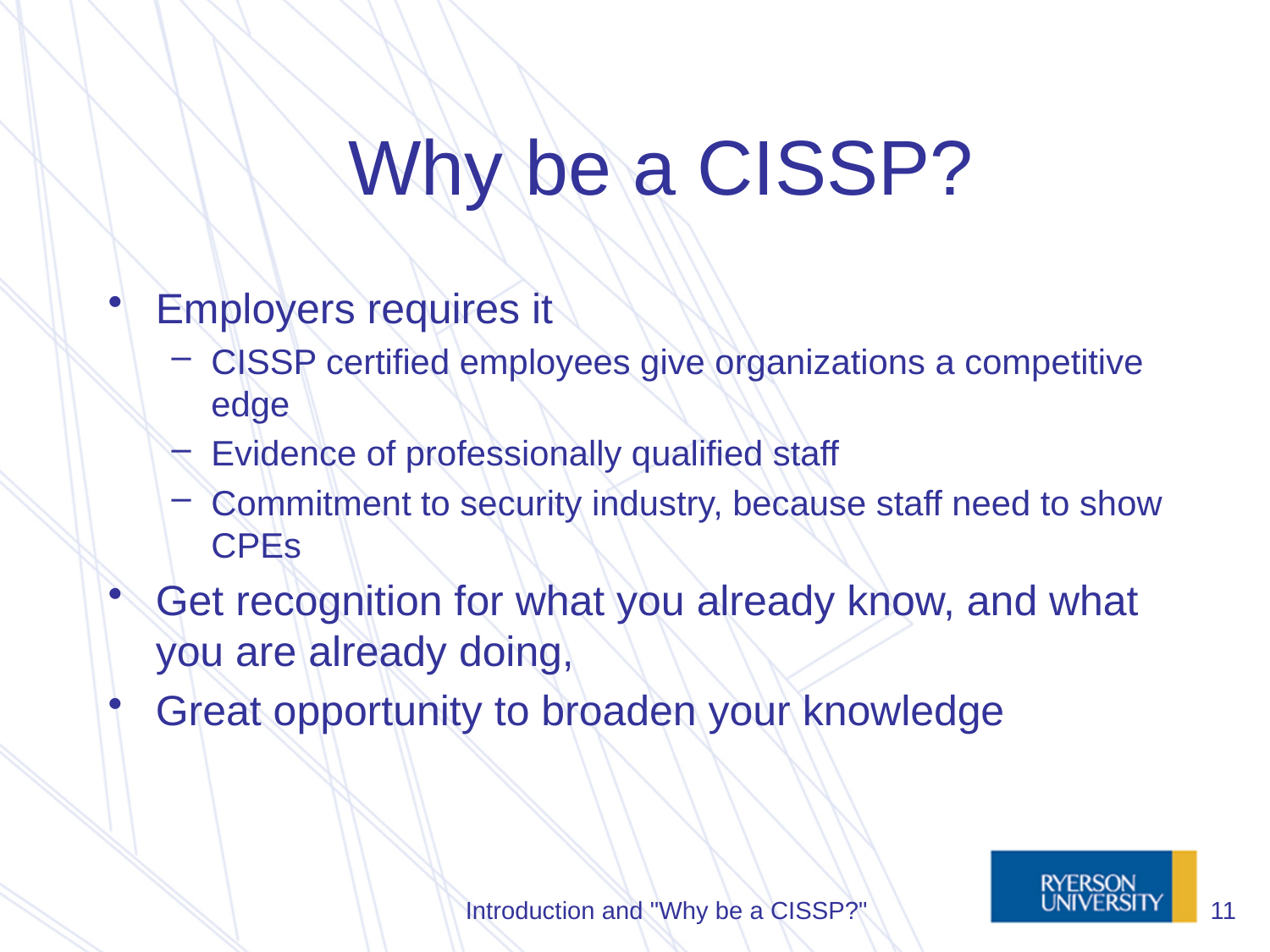

# Why be a CISSP?
Employers requires it
CISSP certified employees give organizations a competitive edge
Evidence of professionally qualified staff
Commitment to security industry, because staff need to show CPEs
Get recognition for what you already know, and what you are already doing,
Great opportunity to broaden your knowledge
Introduction and "Why be a CISSP?"
11